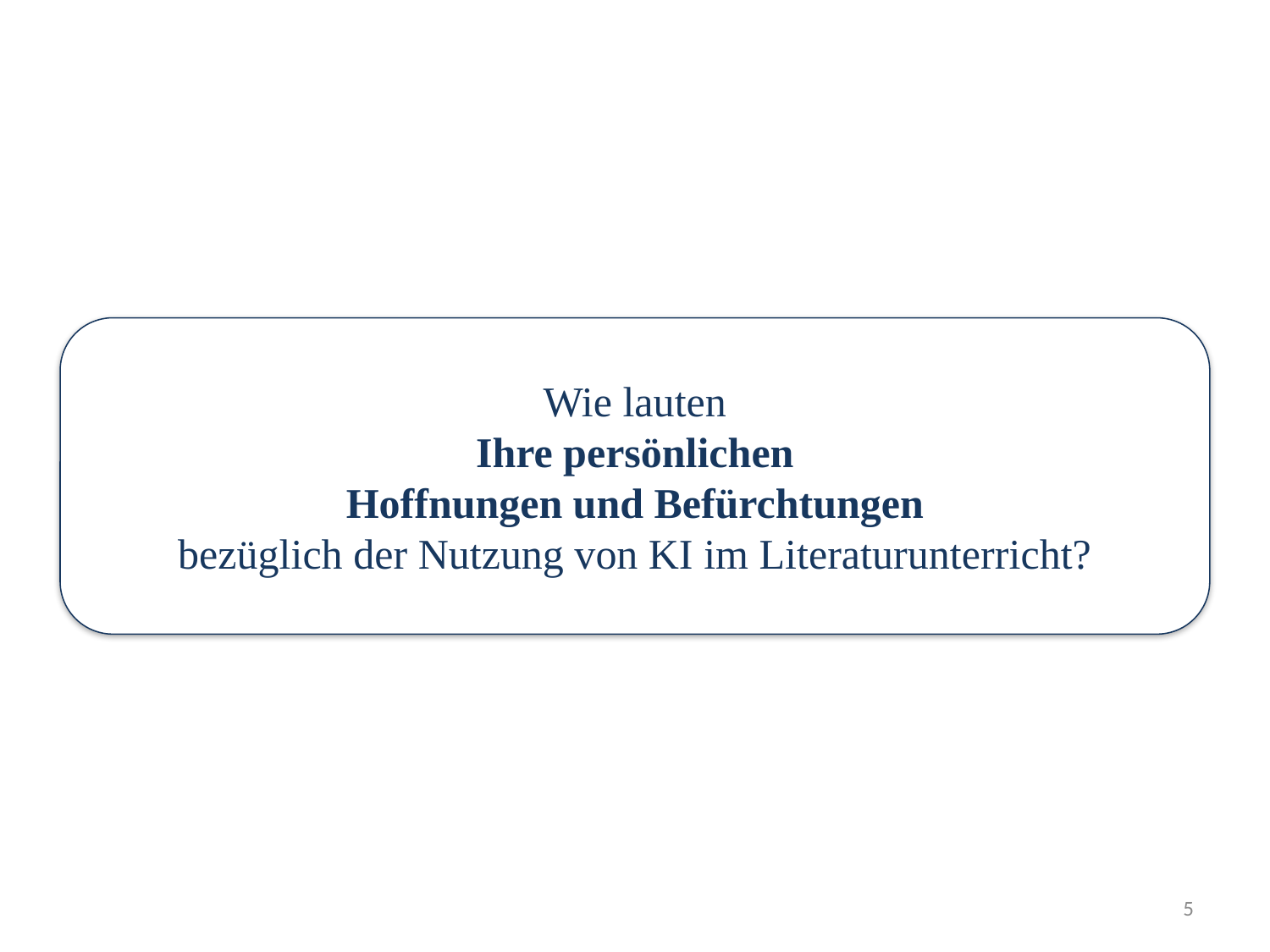

Wie lauten
Ihre persönlichen
Hoffnungen und Befürchtungen
bezüglich der Nutzung von KI im Literaturunterricht?
5